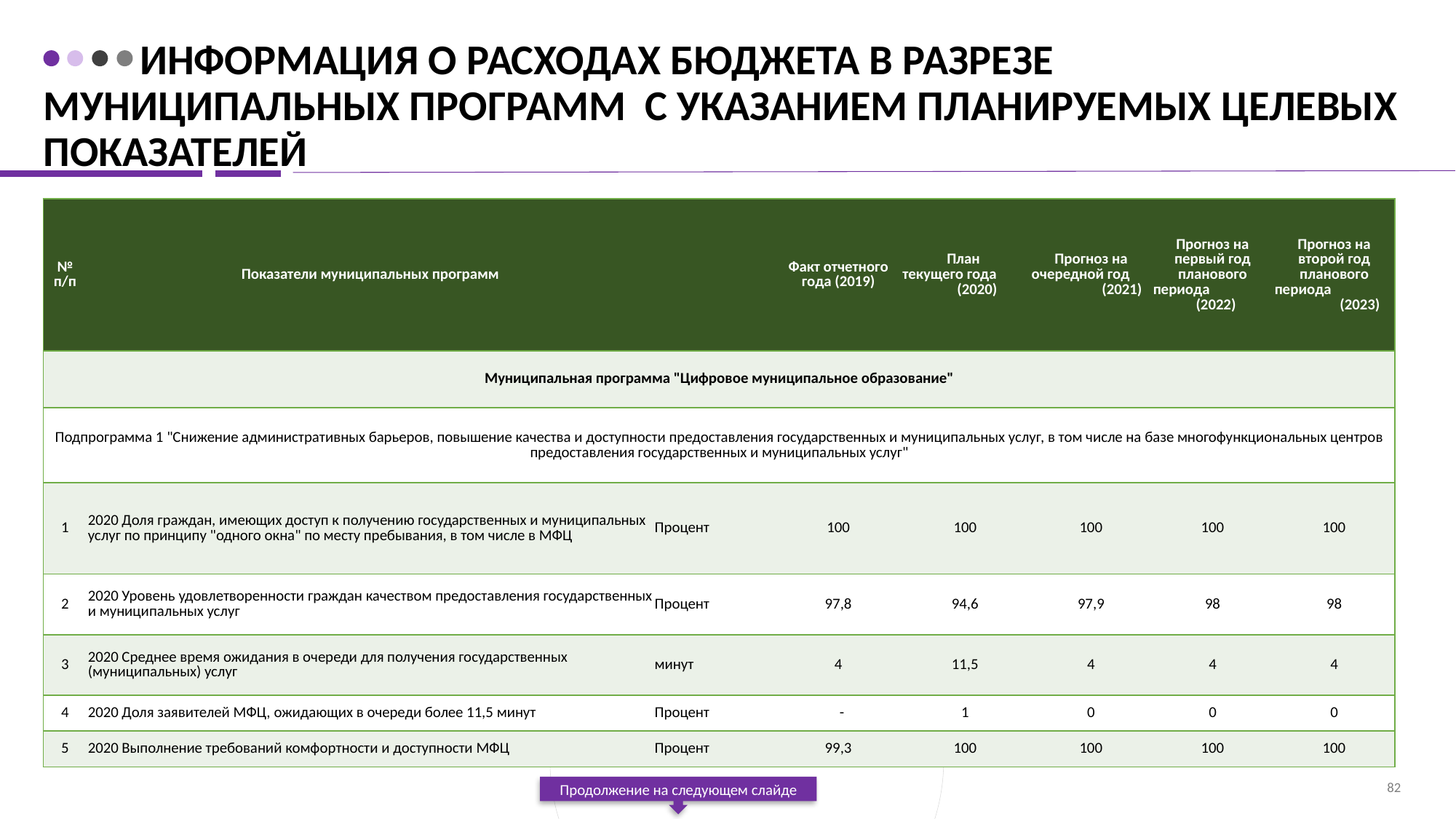

# Информация о расходах бюджета в разрезе муниципальных программ  с указанием планируемых целевых показателей
| № п/п | Показатели муниципальных программ |  | Факт отчетного года (2019) | План текущего года (2020) | Прогноз на очередной год (2021) | Прогноз на первый год планового периода (2022) | Прогноз на второй год планового периода (2023) |
| --- | --- | --- | --- | --- | --- | --- | --- |
| Муниципальная программа "Цифровое муниципальное образование" |  |  |  |  |  |  |  |
| Подпрограмма 1 "Снижение административных барьеров, повышение качества и доступности предоставления государственных и муниципальных услуг, в том числе на базе многофункциональных центров предоставления государственных и муниципальных услуг" |  |  |  |  |  |  |  |
| 1 | 2020 Доля граждан, имеющих доступ к получению государственных и муниципальных услуг по принципу "одного окна" по месту пребывания, в том числе в МФЦ | Процент | 100 | 100 | 100 | 100 | 100 |
| 2 | 2020 Уровень удовлетворенности граждан качеством предоставления государственных и муниципальных услуг | Процент | 97,8 | 94,6 | 97,9 | 98 | 98 |
| 3 | 2020 Среднее время ожидания в очереди для получения государственных (муниципальных) услуг | минут | 4 | 11,5 | 4 | 4 | 4 |
| 4 | 2020 Доля заявителей МФЦ, ожидающих в очереди более 11,5 минут | Процент | - | 1 | 0 | 0 | 0 |
| 5 | 2020 Выполнение требований комфортности и доступности МФЦ | Процент | 99,3 | 100 | 100 | 100 | 100 |
82
Продолжение на следующем слайде